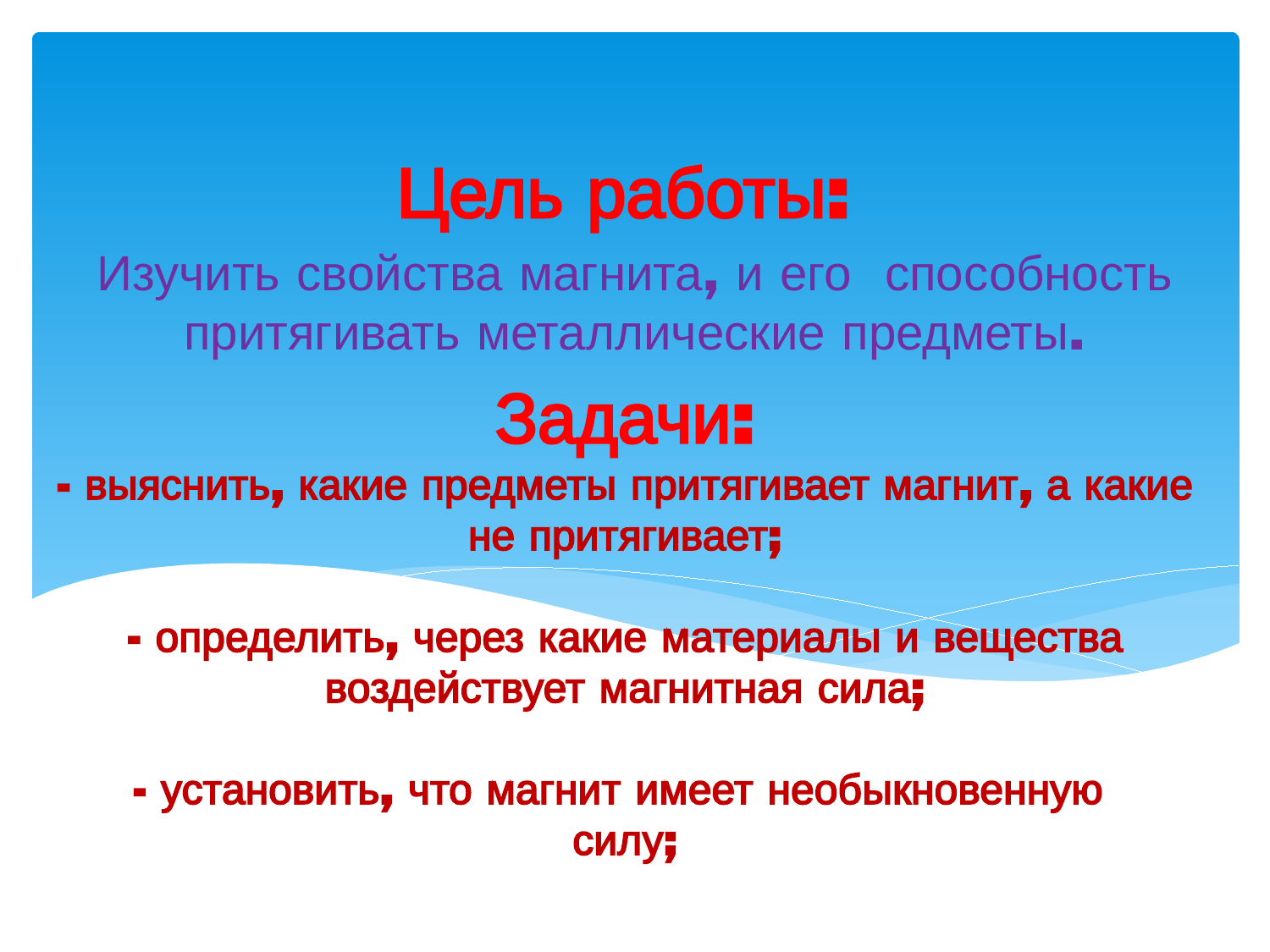

Цель работы:
Изучить свойства магнита, и его  способность притягивать металлические предметы.
# Задачи: - выяснить, какие предметы притягивает магнит, а какие не притягивает; - определить, через какие материалы и вещества воздействует магнитная сила; - установить, что магнит имеет необыкновенную силу;